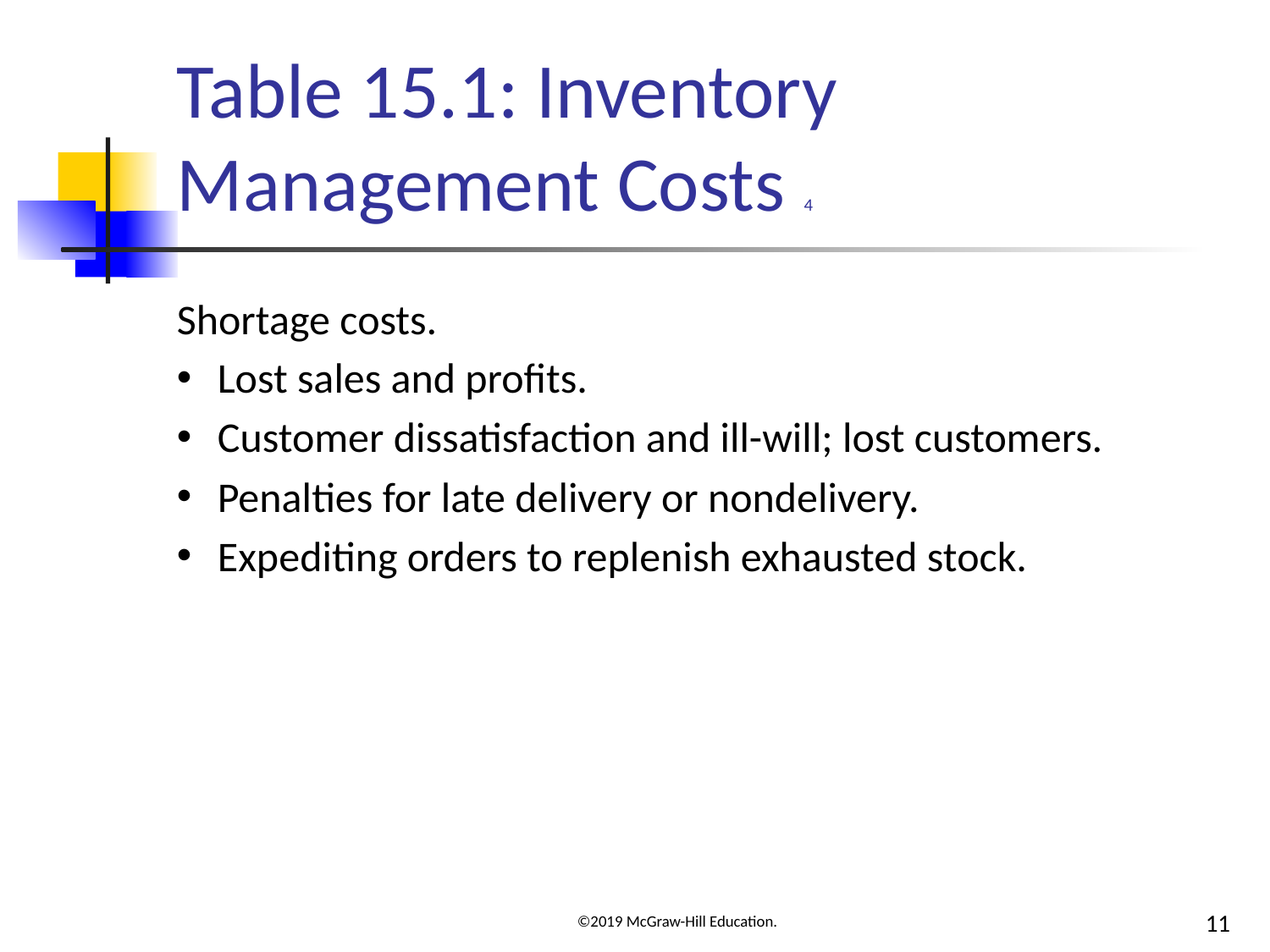

# Table 15.1: Inventory Management Costs 4
Shortage costs.
Lost sales and profits.
Customer dissatisfaction and ill-will; lost customers.
Penalties for late delivery or nondelivery.
Expediting orders to replenish exhausted stock.